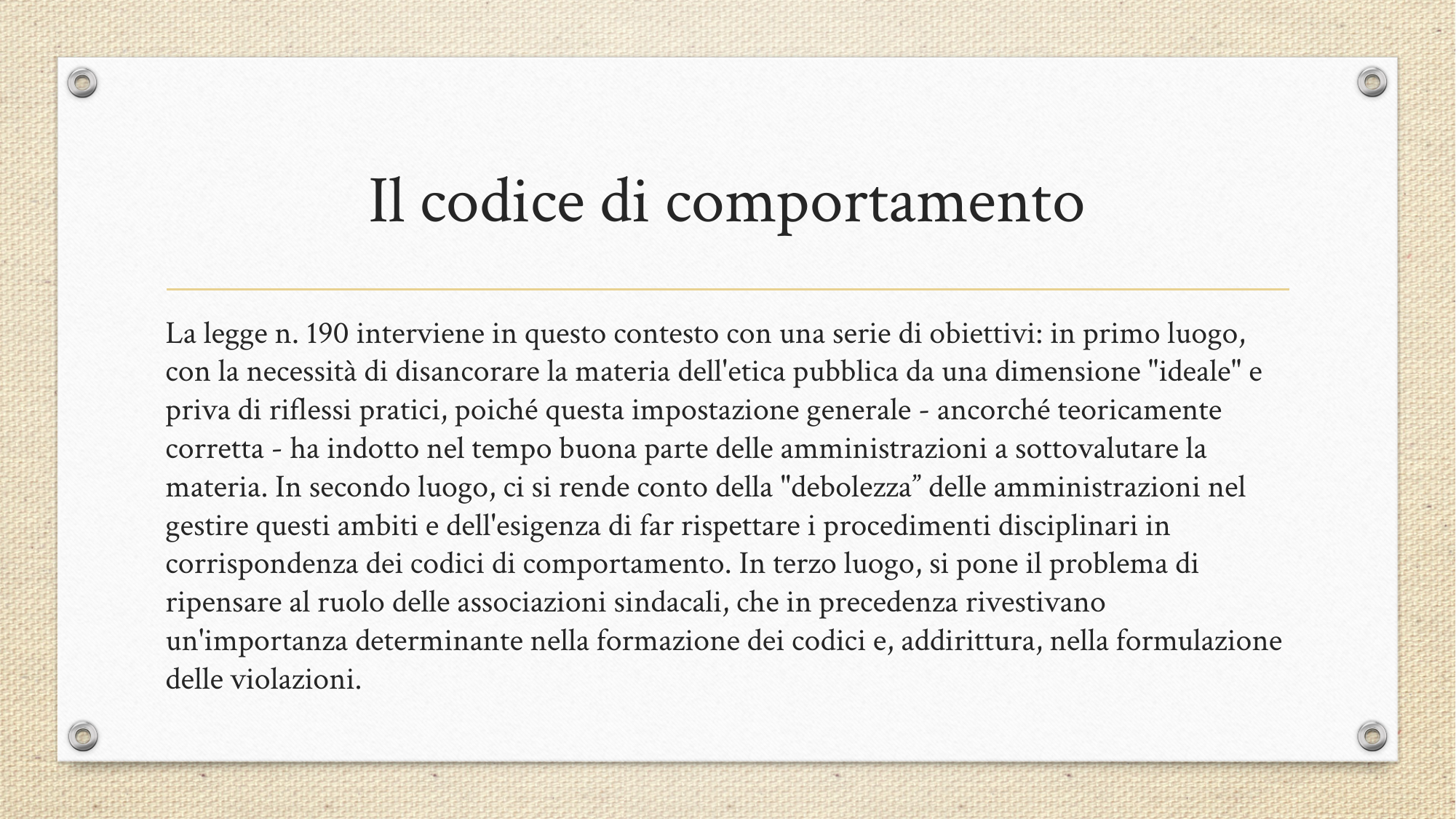

# Il codice di comportamento
La legge n. 190 interviene in questo contesto con una serie di obiettivi: in primo luogo, con la necessità di disancorare la materia dell'etica pubblica da una dimensione "ideale" e priva di riflessi pratici, poiché questa impostazione generale - ancorché teoricamente corretta - ha indotto nel tempo buona parte delle amministrazioni a sottovalutare la materia. In secondo luogo, ci si rende conto della "debolezza” delle amministrazioni nel gestire questi ambiti e dell'esigenza di far rispettare i procedimenti disciplinari in corrispondenza dei codici di comportamento. In terzo luogo, si pone il problema di ripensare al ruolo delle associazioni sindacali, che in precedenza rivestivano un'importanza determinante nella formazione dei codici e, addirittura, nella formulazione delle violazioni.